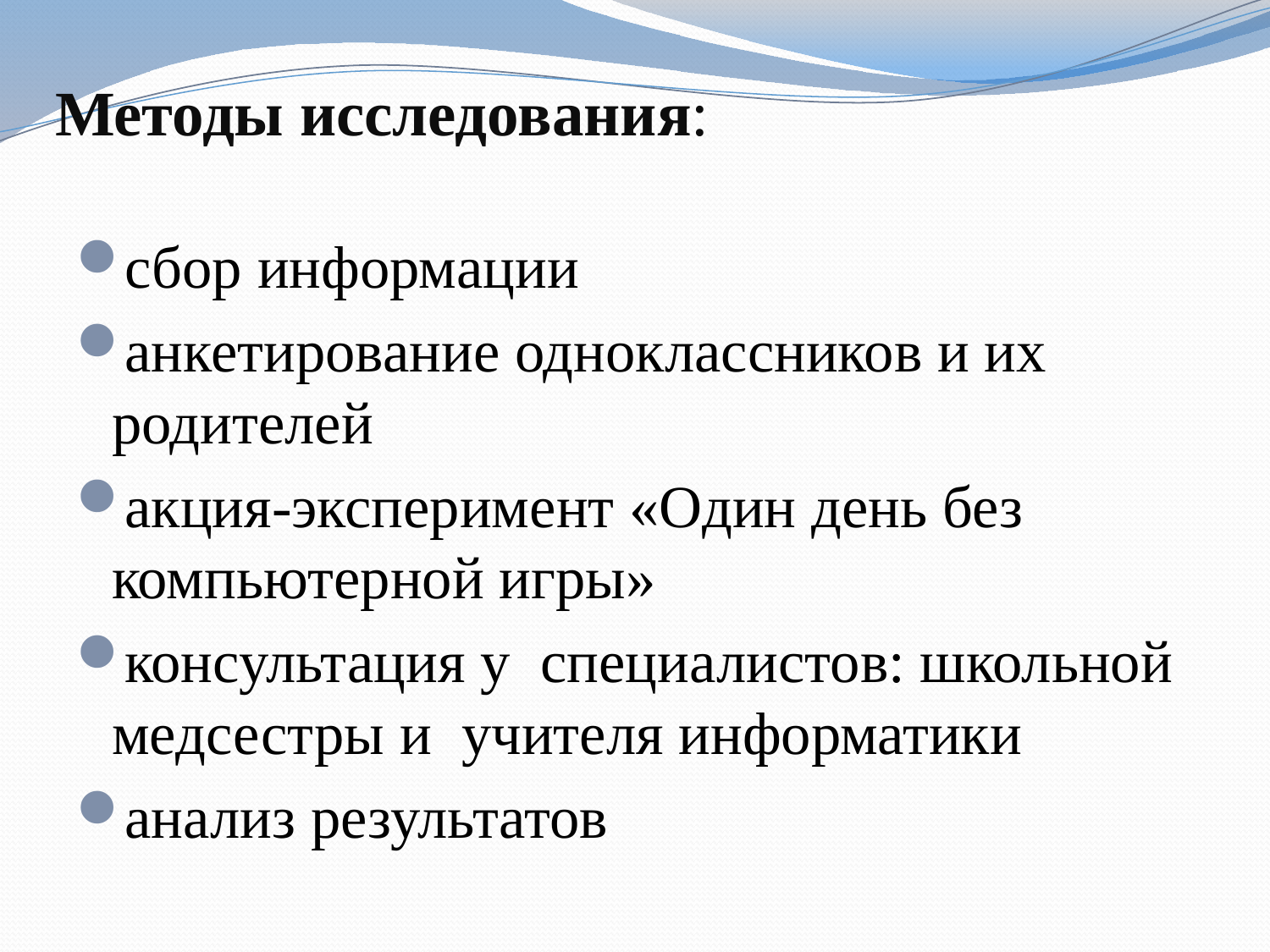

# Методы исследования:
сбор информации
анкетирование одноклассников и их родителей
акция-эксперимент «Один день без компьютерной игры»
консультация у  специалистов: школьной медсестры и  учителя информатики
анализ результатов